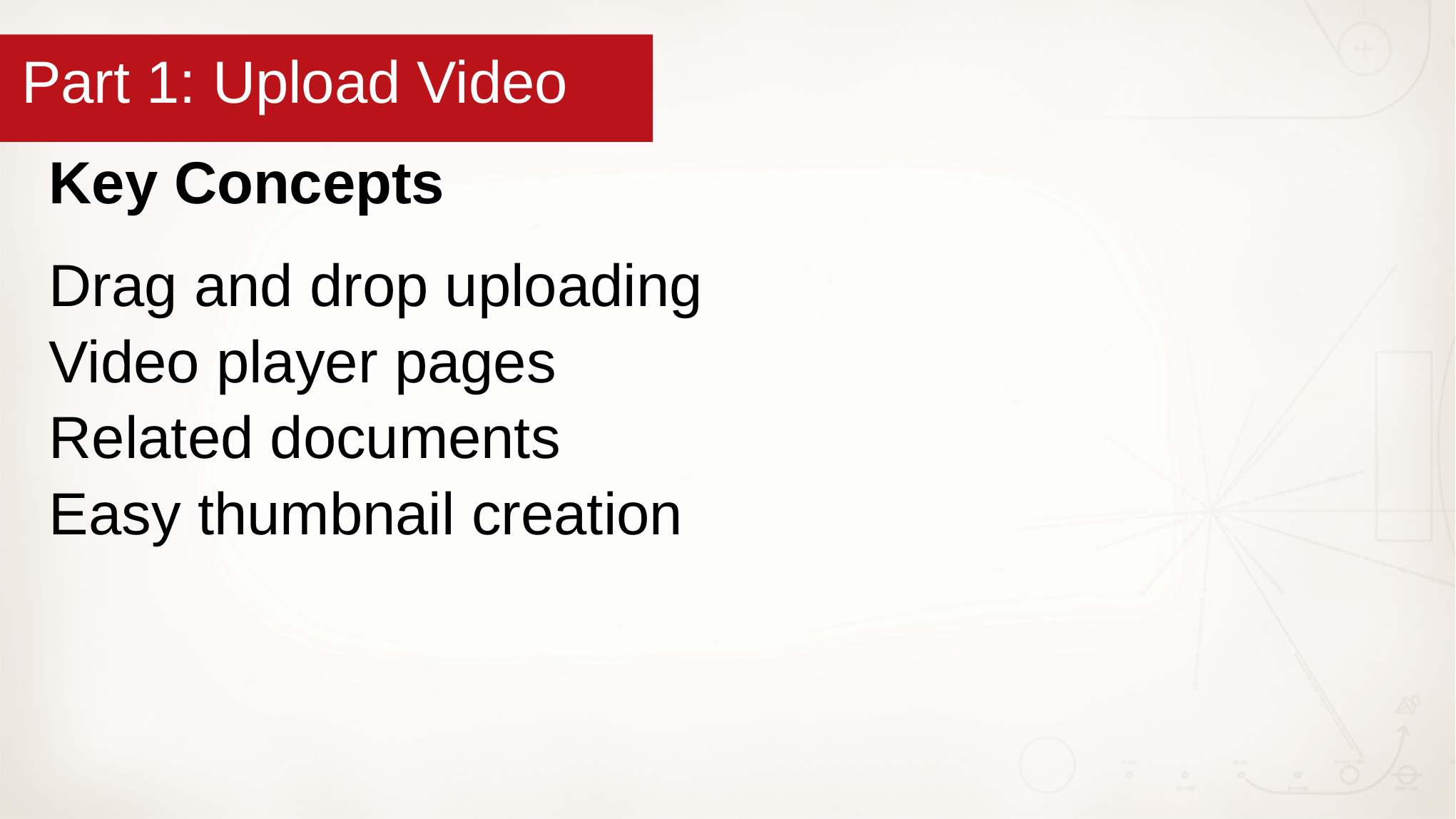

Part 1: Upload Video
#
Key Concepts

Drag and drop uploading
Video player pages
Related documents
Easy thumbnail creation